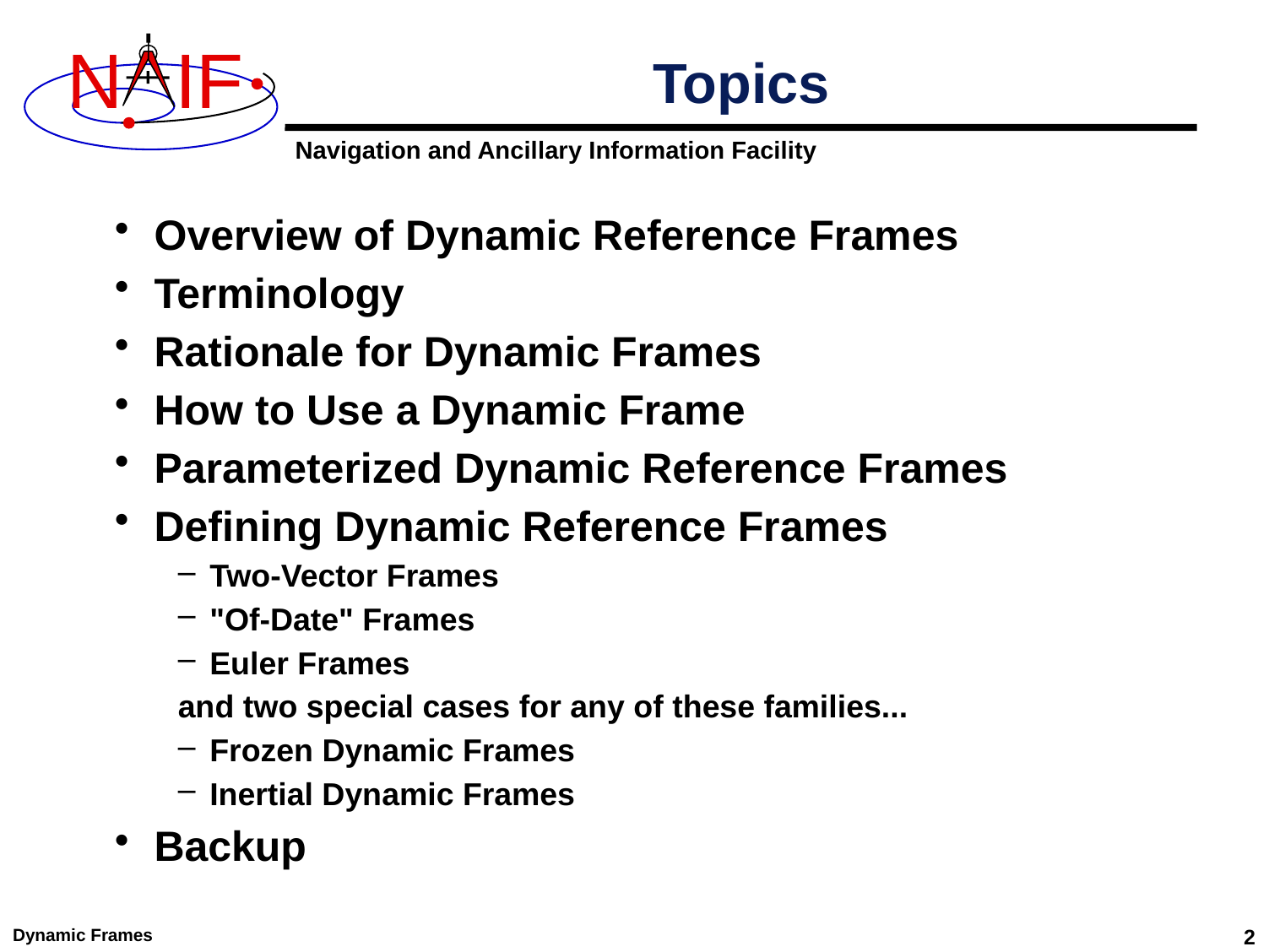

# Topics
Overview of Dynamic Reference Frames
Terminology
Rationale for Dynamic Frames
How to Use a Dynamic Frame
Parameterized Dynamic Reference Frames
Defining Dynamic Reference Frames
Two-Vector Frames
"Of-Date" Frames
Euler Frames
and two special cases for any of these families...
Frozen Dynamic Frames
Inertial Dynamic Frames
Backup
Dynamic Frames
2